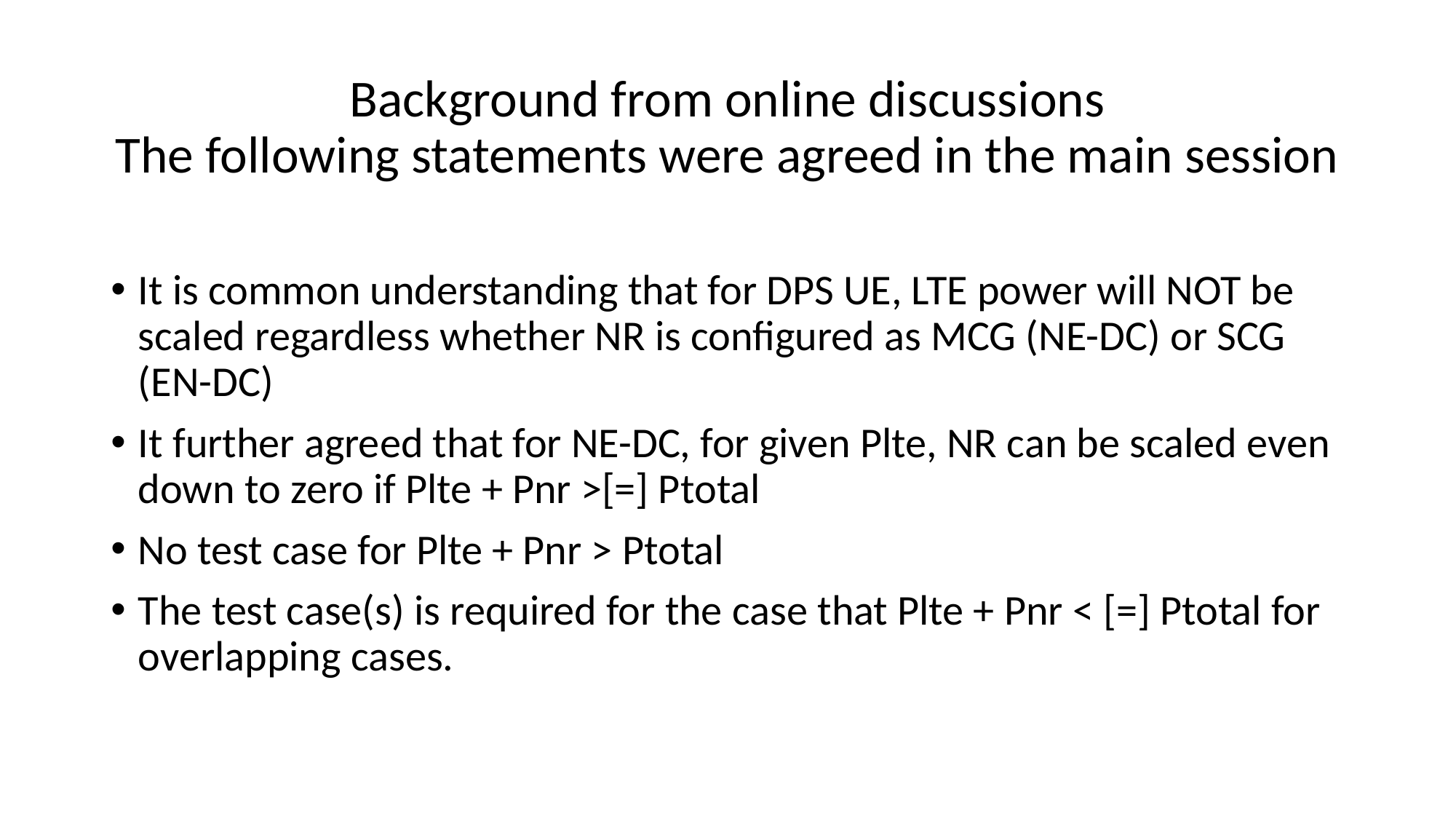

# Background from online discussions The following statements were agreed in the main session
It is common understanding that for DPS UE, LTE power will NOT be scaled regardless whether NR is configured as MCG (NE-DC) or SCG (EN-DC)
It further agreed that for NE-DC, for given Plte, NR can be scaled even down to zero if Plte + Pnr >[=] Ptotal
No test case for Plte + Pnr > Ptotal
The test case(s) is required for the case that Plte + Pnr < [=] Ptotal for overlapping cases.